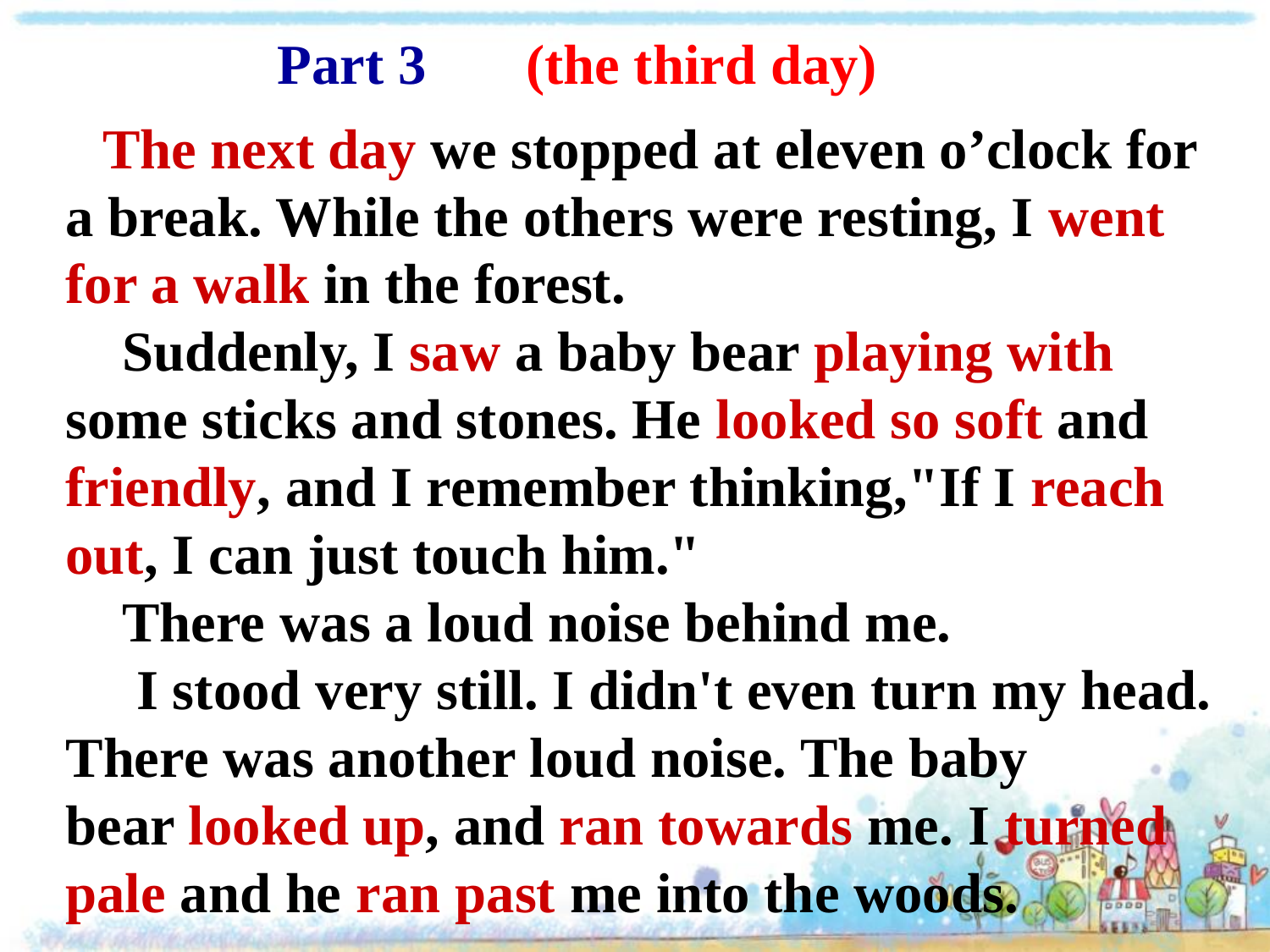

Part 3       (the third day)
   The next day we stopped at eleven o’clock for a break. While the others were resting, I went for a walk in the forest.
    Suddenly, I saw a baby bear playing with some sticks and stones. He looked so soft and
friendly, and I remember thinking,"If I reach
out, I can just touch him."
    There was a loud noise behind me.
     I stood very still. I didn't even turn my head. There was another loud noise. The baby
bear looked up, and ran towards me. I turned
pale and he ran past me into the woods.